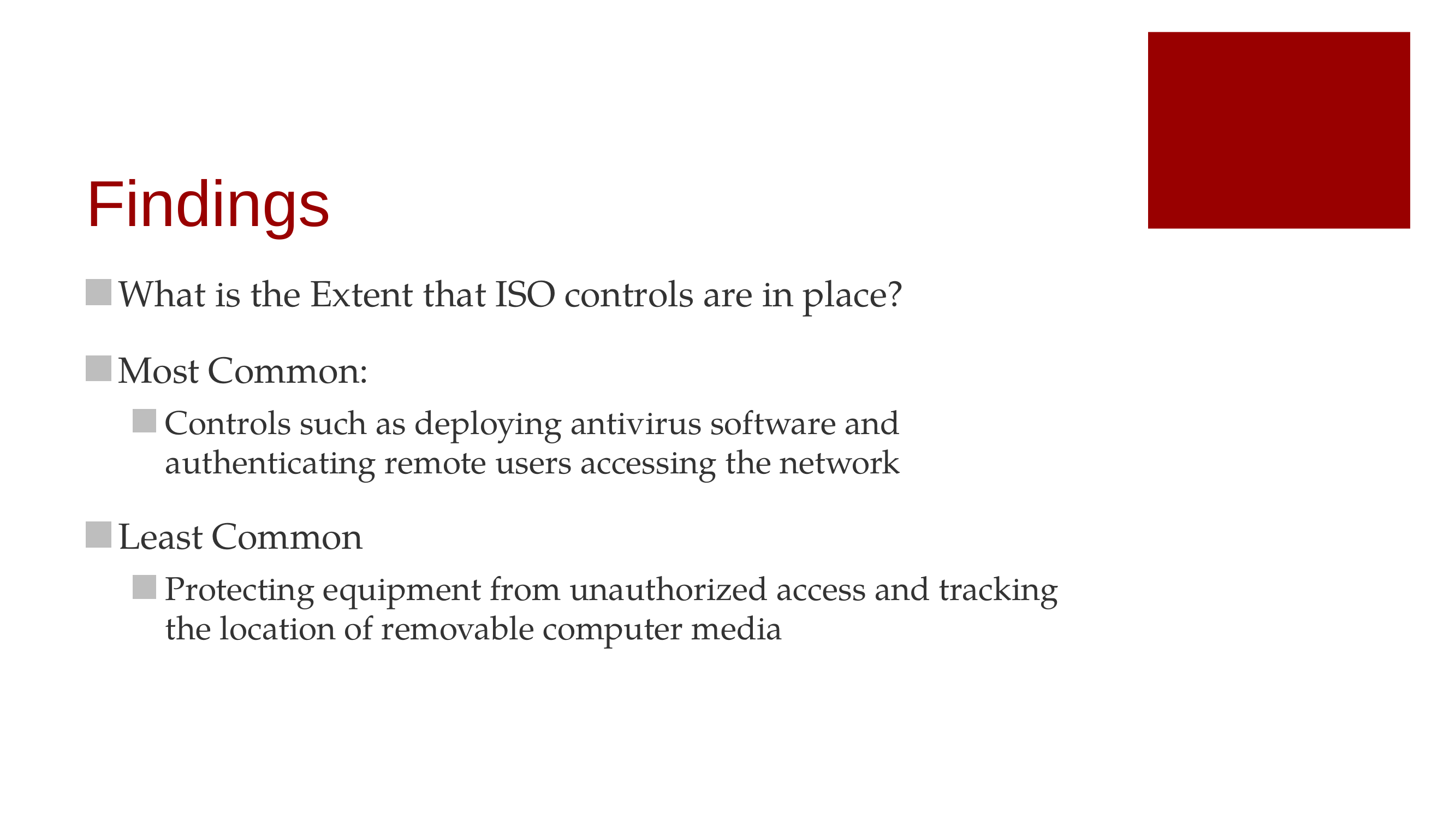

# Findings
What is the Extent that ISO controls are in place?
Most Common:
Controls such as deploying antivirus software and authenticating remote users accessing the network
Least Common
Protecting equipment from unauthorized access and tracking the location of removable computer media